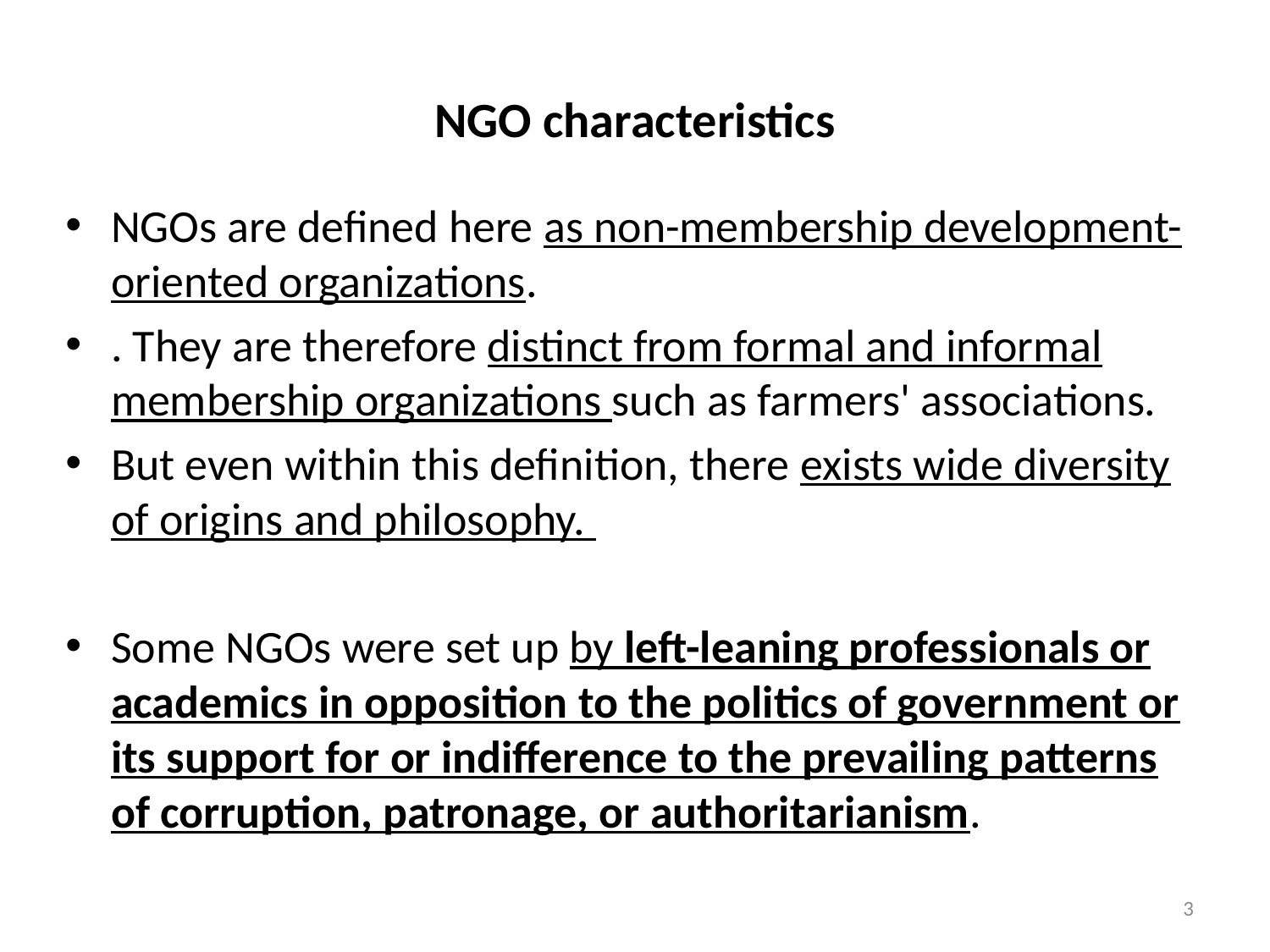

# NGO characteristics
NGOs are defined here as non-membership development-oriented organizations.
. They are therefore distinct from formal and informal membership organizations such as farmers' associations.
But even within this definition, there exists wide diversity of origins and philosophy.

Some NGOs were set up by left-leaning professionals or academics in opposition to the politics of government or its support for or indifference to the prevailing patterns of corruption, patronage, or authoritarianism.
3